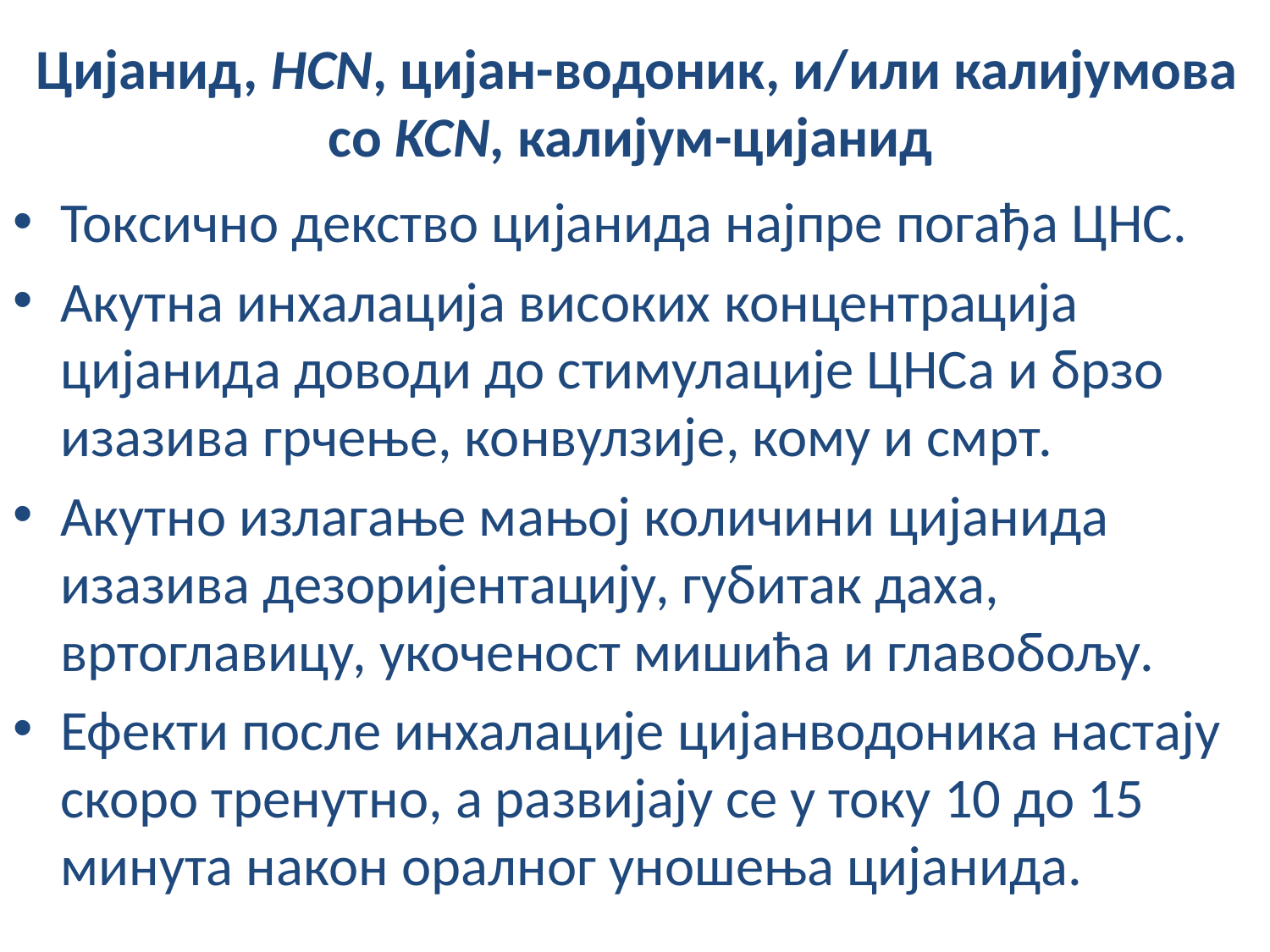

# Цијанид, HCN, цијан-водоник, и/или калијумова со KCN, калијум-цијанид
Токсично декство цијанида најпре погађа ЦНС.
Акутна инхалација високих концентрација цијанида доводи до стимулације ЦНСа и брзо изазива грчење, конвулзије, кому и смрт.
Акутно излагање мањој количини цијанида изазива дезоријентацију, губитак даха, вртоглавицу, укоченост мишића и главобољу.
Ефекти после инхалације цијанводоника настају скоро тренутно, а развијају се у току 10 до 15 минута након оралног уношења цијанида.